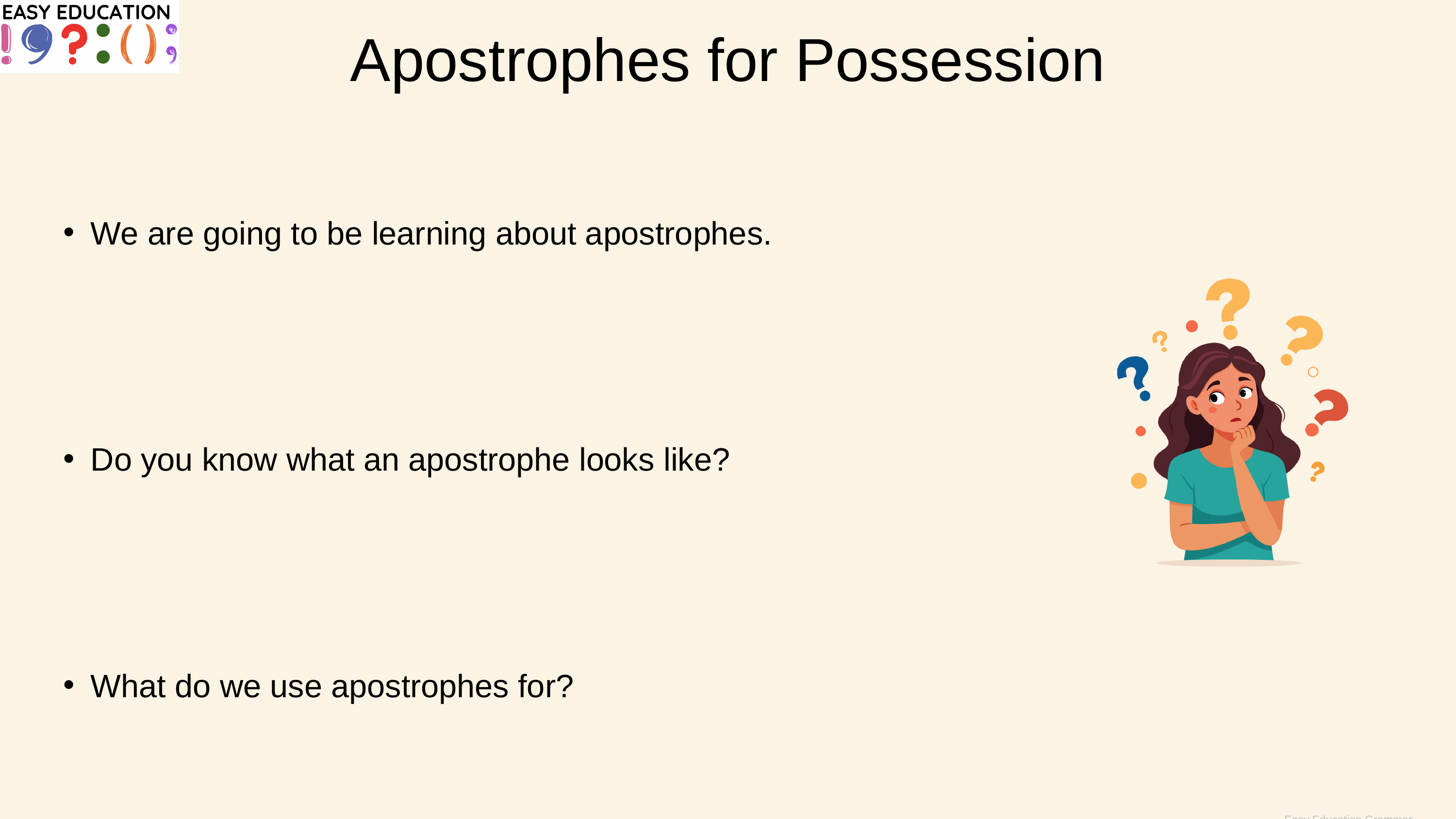

Apostrophes for Possession
We are going to be learning about apostrophes.

Do you know what an apostrophe looks like?

What do we use apostrophes for?